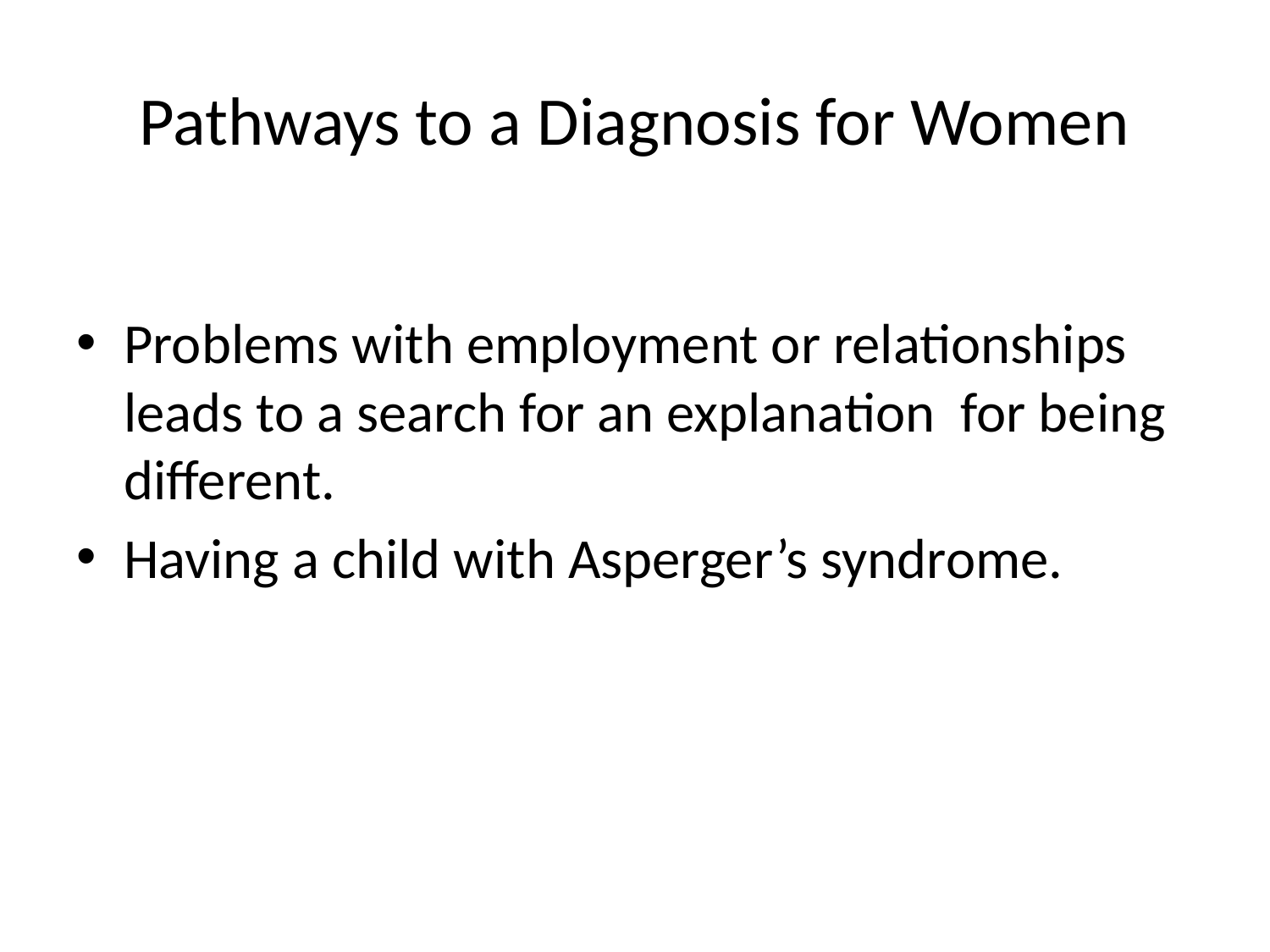

# Pathways to a Diagnosis for Women

Problems with employment or relationships leads to a search for an explanation  for being different.
Having a child with Asperger’s syndrome.